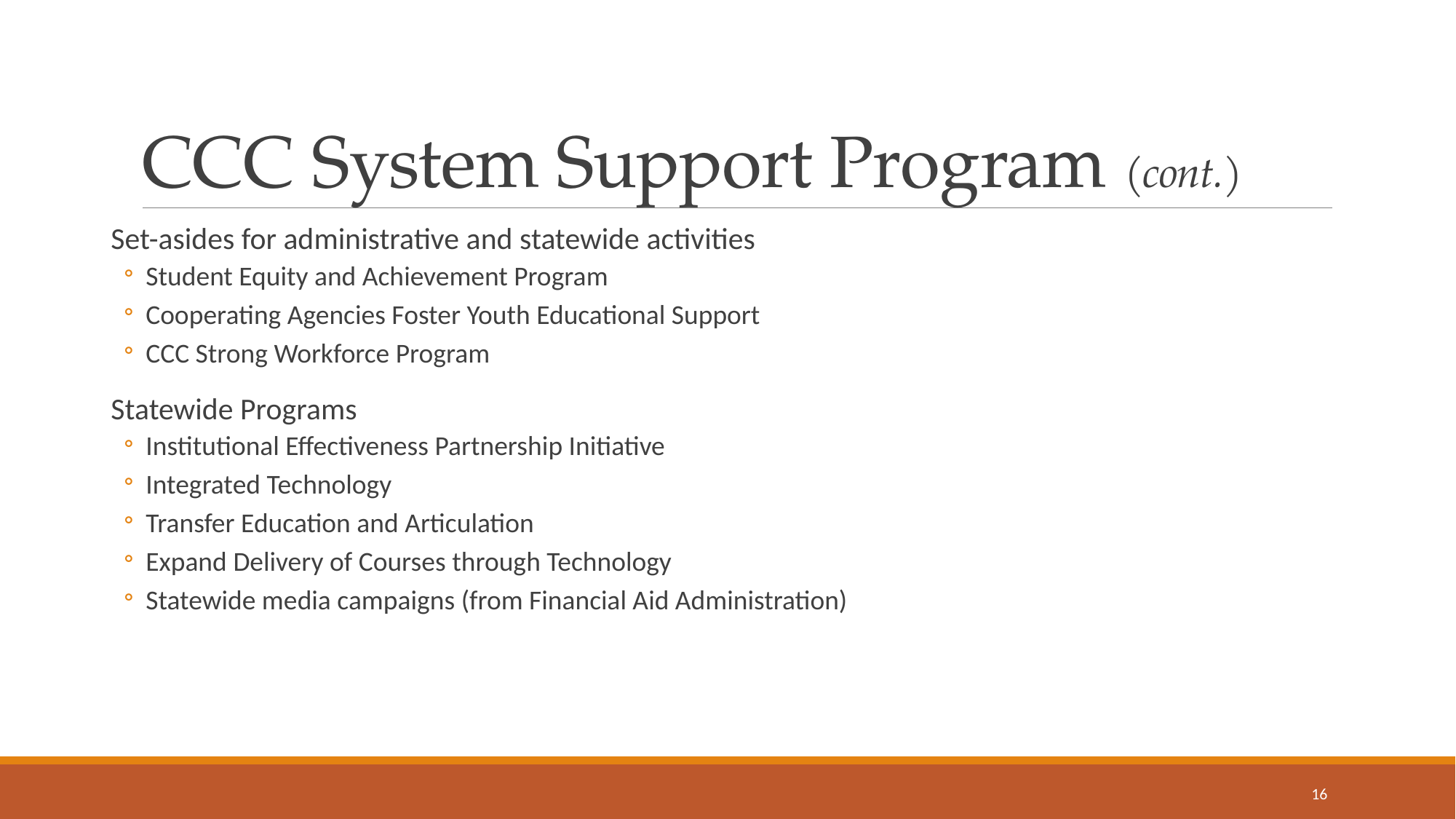

# CCC System Support Program (cont.)
Set-asides for administrative and statewide activities
Student Equity and Achievement Program
Cooperating Agencies Foster Youth Educational Support
CCC Strong Workforce Program
Statewide Programs
Institutional Effectiveness Partnership Initiative
Integrated Technology
Transfer Education and Articulation
Expand Delivery of Courses through Technology
Statewide media campaigns (from Financial Aid Administration)

16